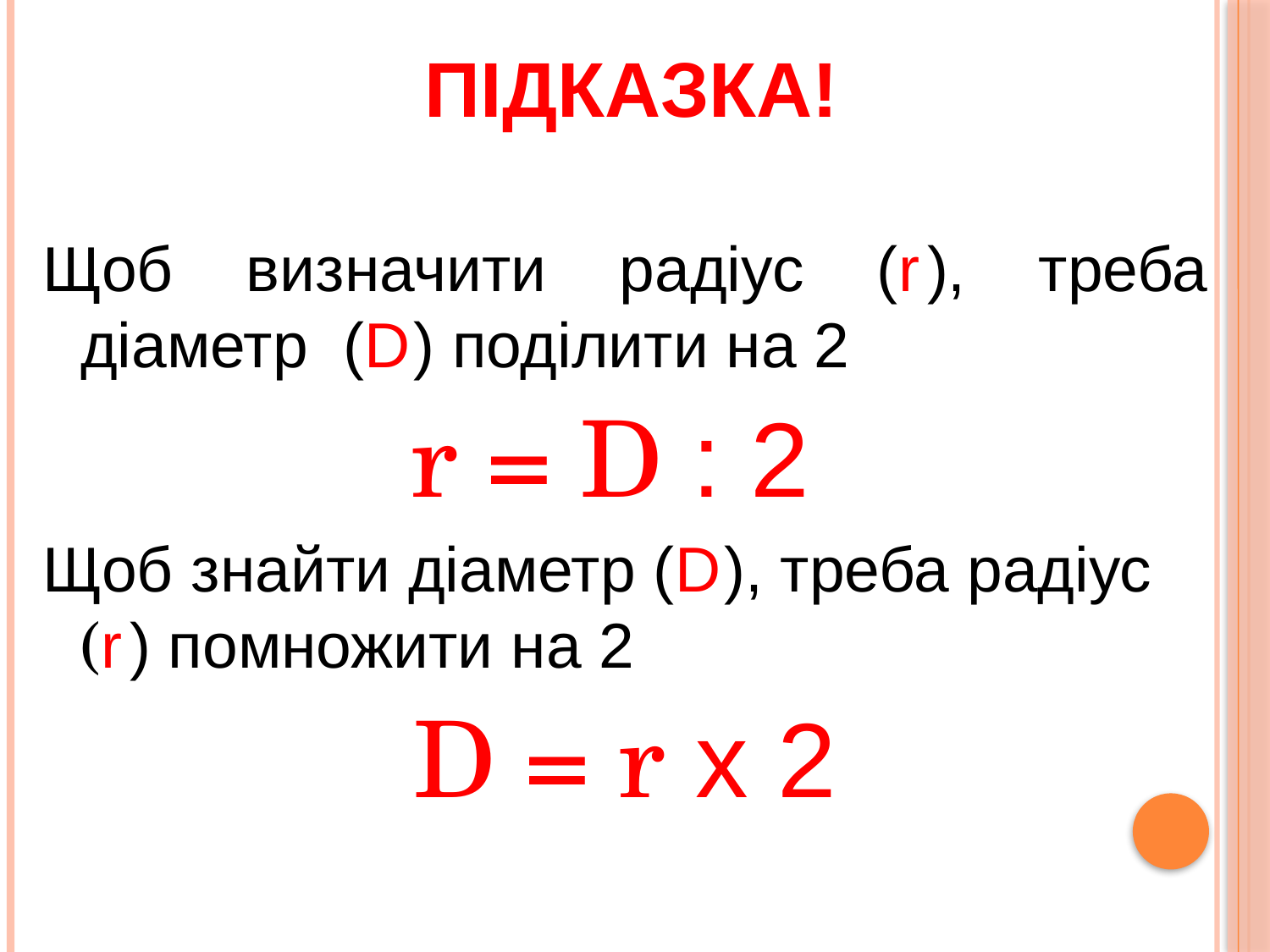

# ПІДКАЗКА!
Щоб визначити радіус (r), треба діаметр  (D) поділити на 2
r = D : 2
Щоб знайти діаметр (D), треба радіус (r) помножити на 2
D = r х 2